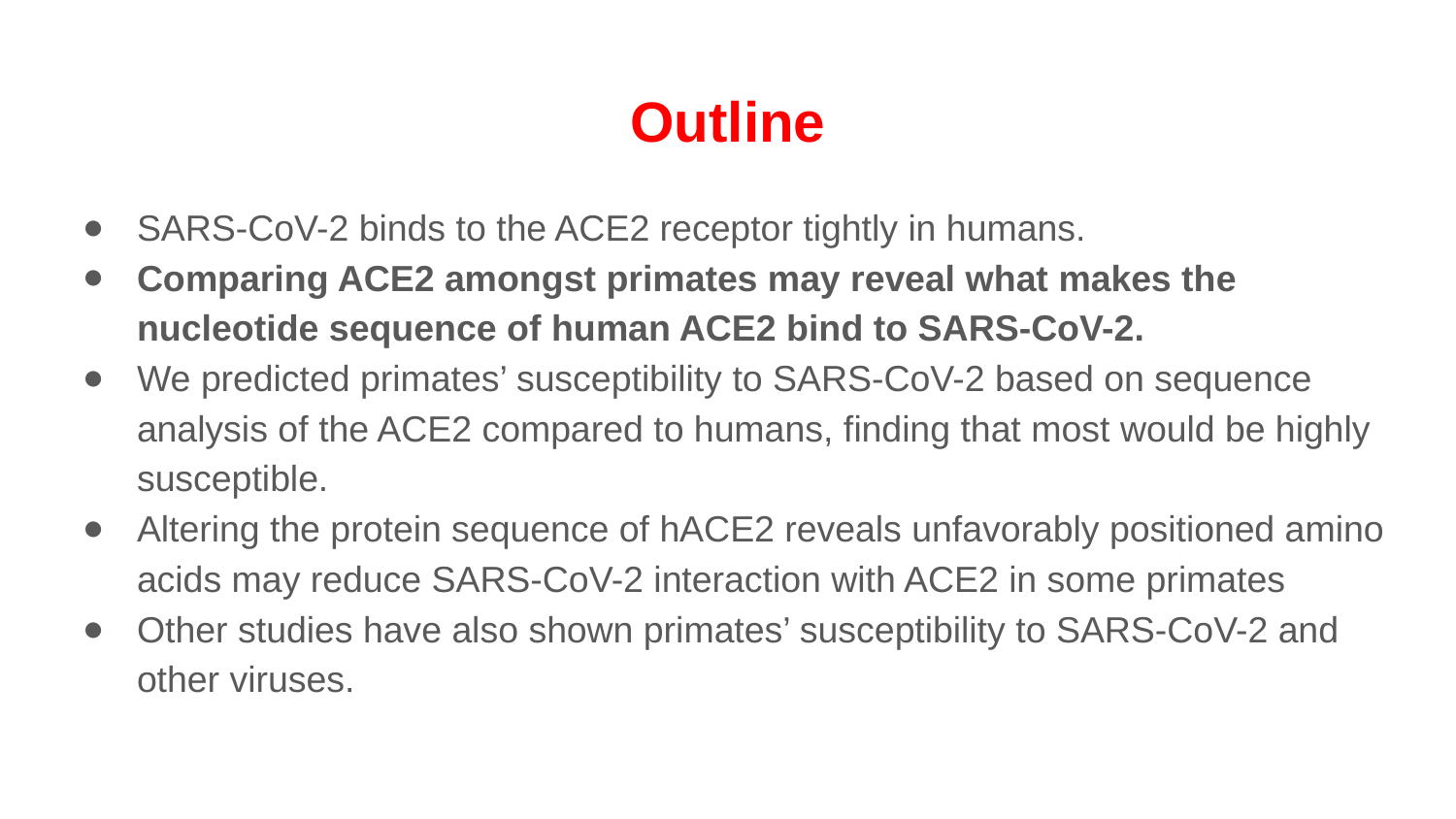

# Outline
SARS-CoV-2 binds to the ACE2 receptor tightly in humans.
Comparing ACE2 amongst primates may reveal what makes the nucleotide sequence of human ACE2 bind to SARS-CoV-2.
We predicted primates’ susceptibility to SARS-CoV-2 based on sequence analysis of the ACE2 compared to humans, finding that most would be highly susceptible.
Altering the protein sequence of hACE2 reveals unfavorably positioned amino acids may reduce SARS-CoV-2 interaction with ACE2 in some primates
Other studies have also shown primates’ susceptibility to SARS-CoV-2 and other viruses.